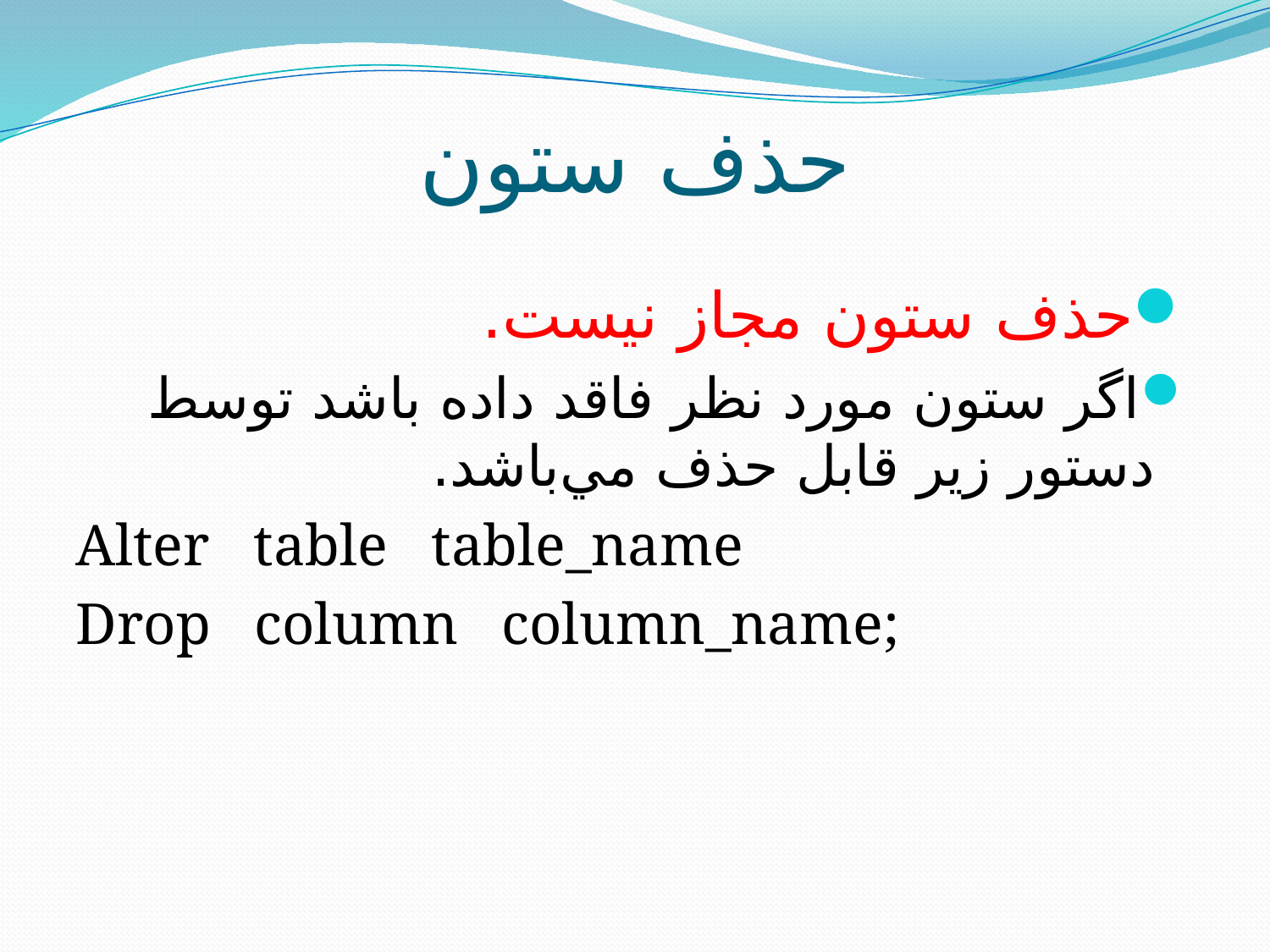

# حذف ستون
حذف ستون مجاز نيست.
اگر ستون مورد نظر فاقد داده باشد توسط دستور زير قابل حذف مي‌باشد.
Alter   table   table_name
Drop   column   column_name;